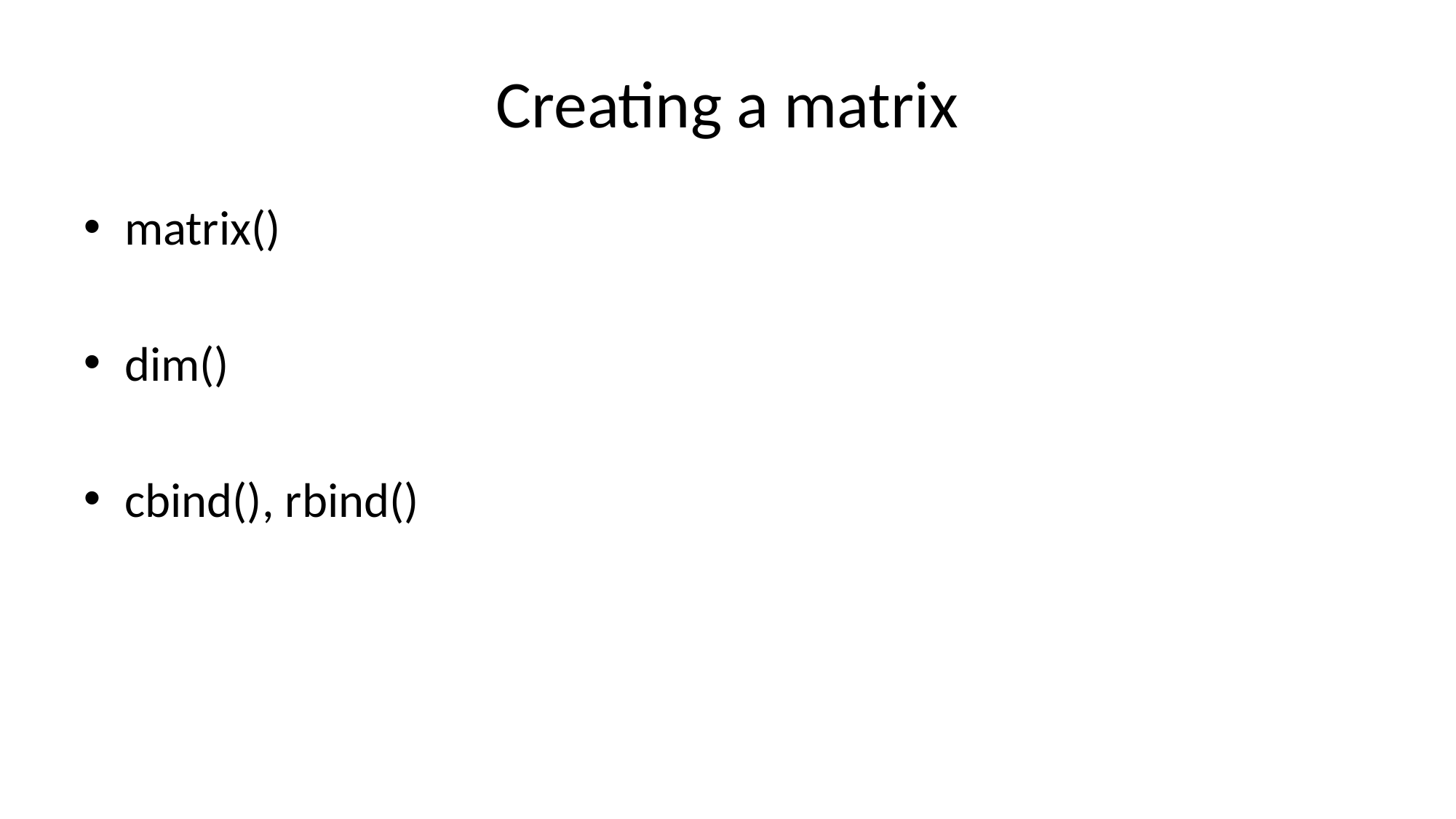

# Creating a matrix
matrix()

dim()

cbind(), rbind()